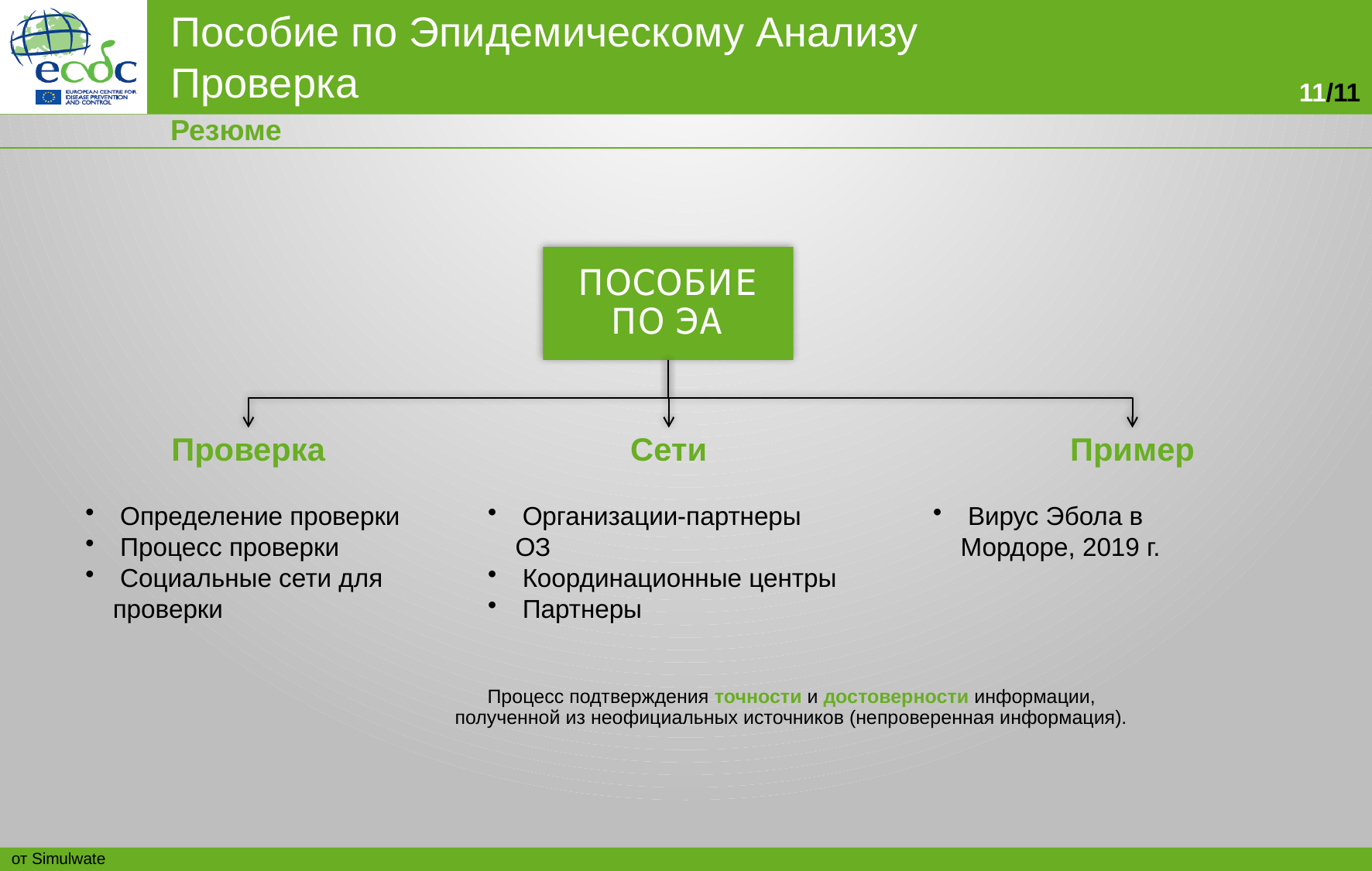

Резюме
ПОСОБИЕ ПО ЭА
Проверка
Сети
Пример
 Определение проверки
 Процесс проверки
 Социальные сети для проверки
 Организации-партнеры ОЗ
 Координационные центры
 Партнеры

 Вирус Эбола в Мордоре, 2019 г.

Процесс подтверждения точности и достоверности информации, полученной из неофициальных источников (непроверенная информация).